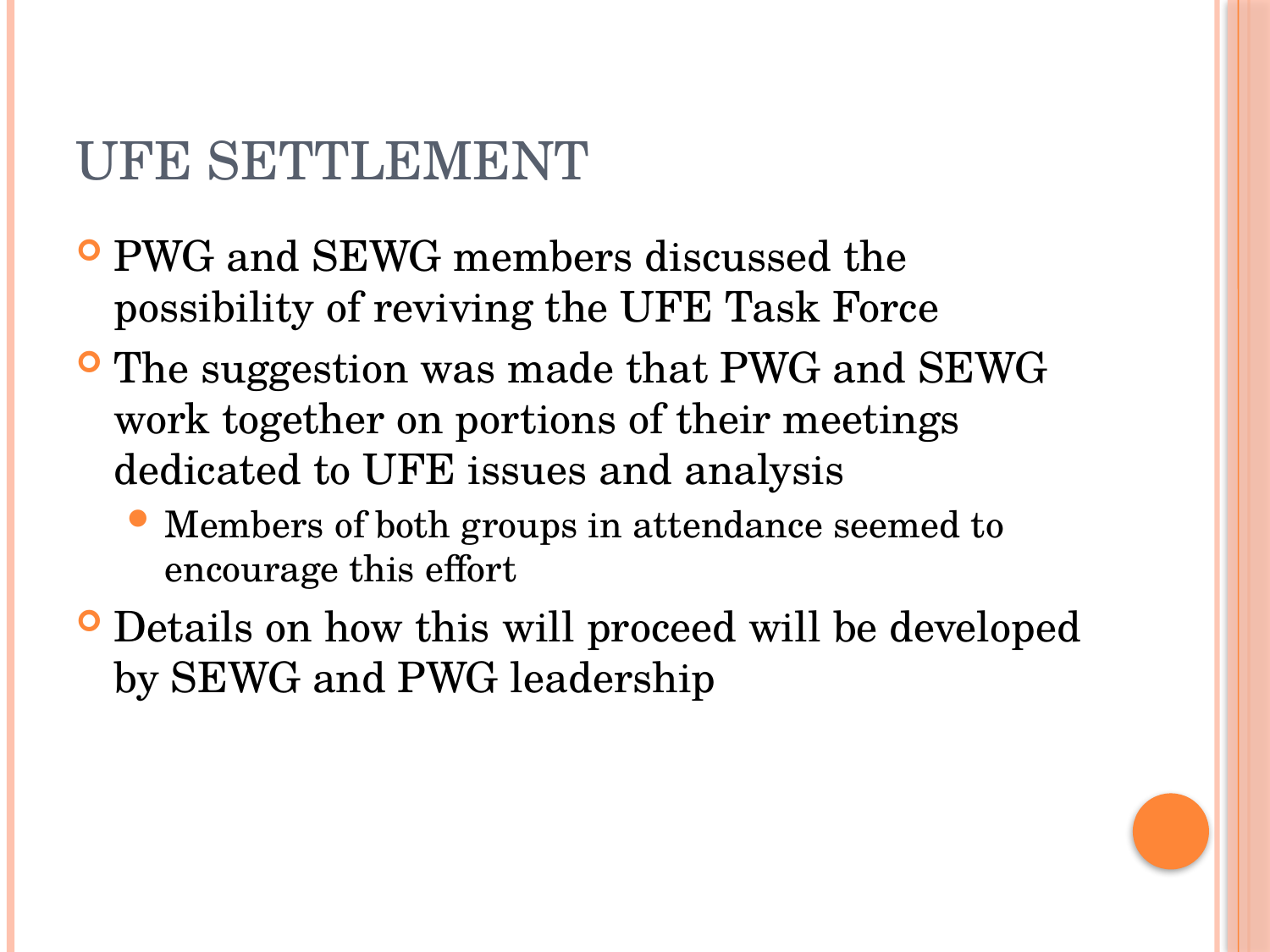

# UFE Settlement
PWG and SEWG members discussed the possibility of reviving the UFE Task Force
The suggestion was made that PWG and SEWG work together on portions of their meetings dedicated to UFE issues and analysis
Members of both groups in attendance seemed to encourage this effort
Details on how this will proceed will be developed by SEWG and PWG leadership